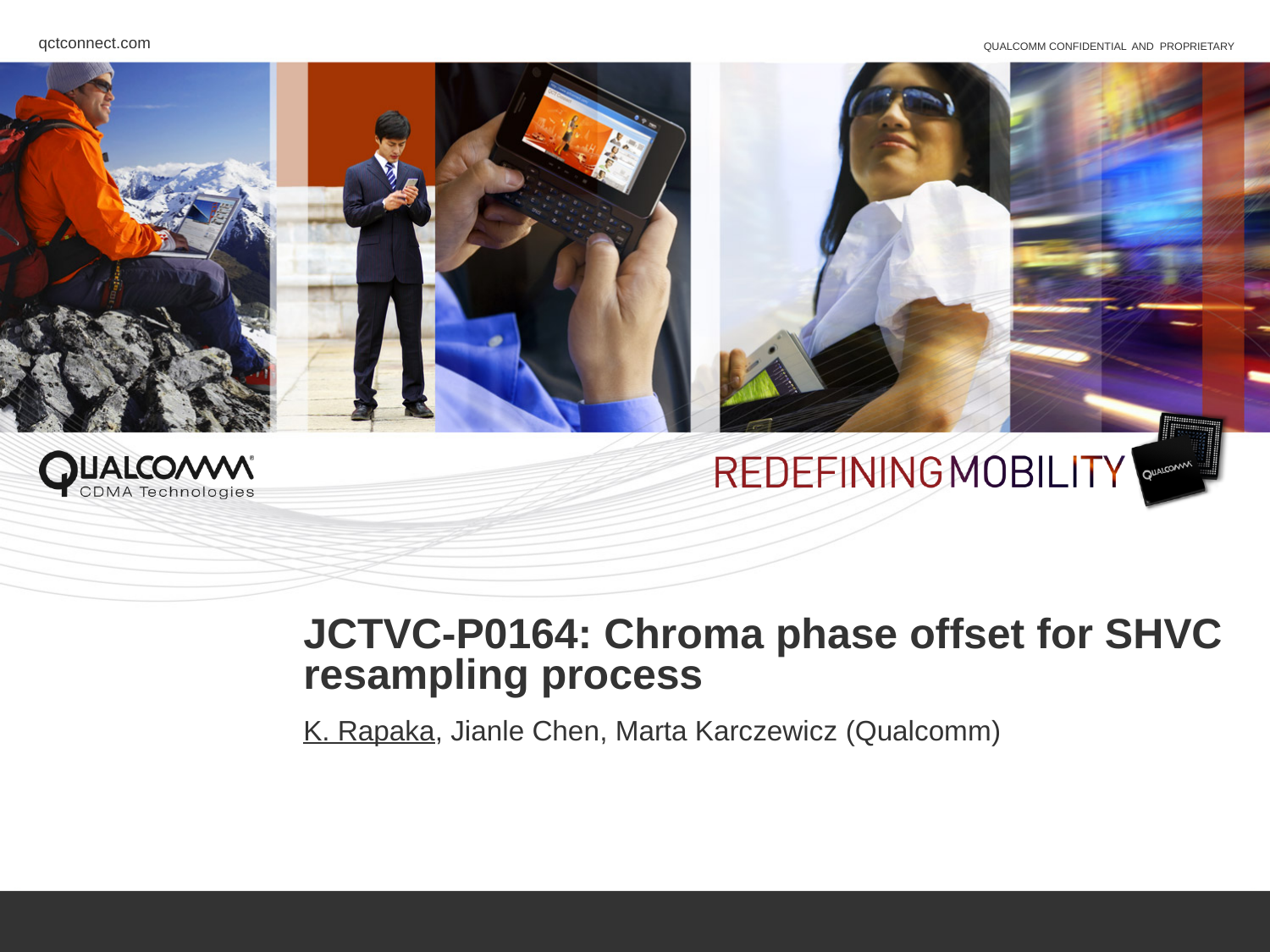

# JCTVC-P0164: Chroma phase offset for SHVC resampling process
K. Rapaka, Jianle Chen, Marta Karczewicz (Qualcomm)